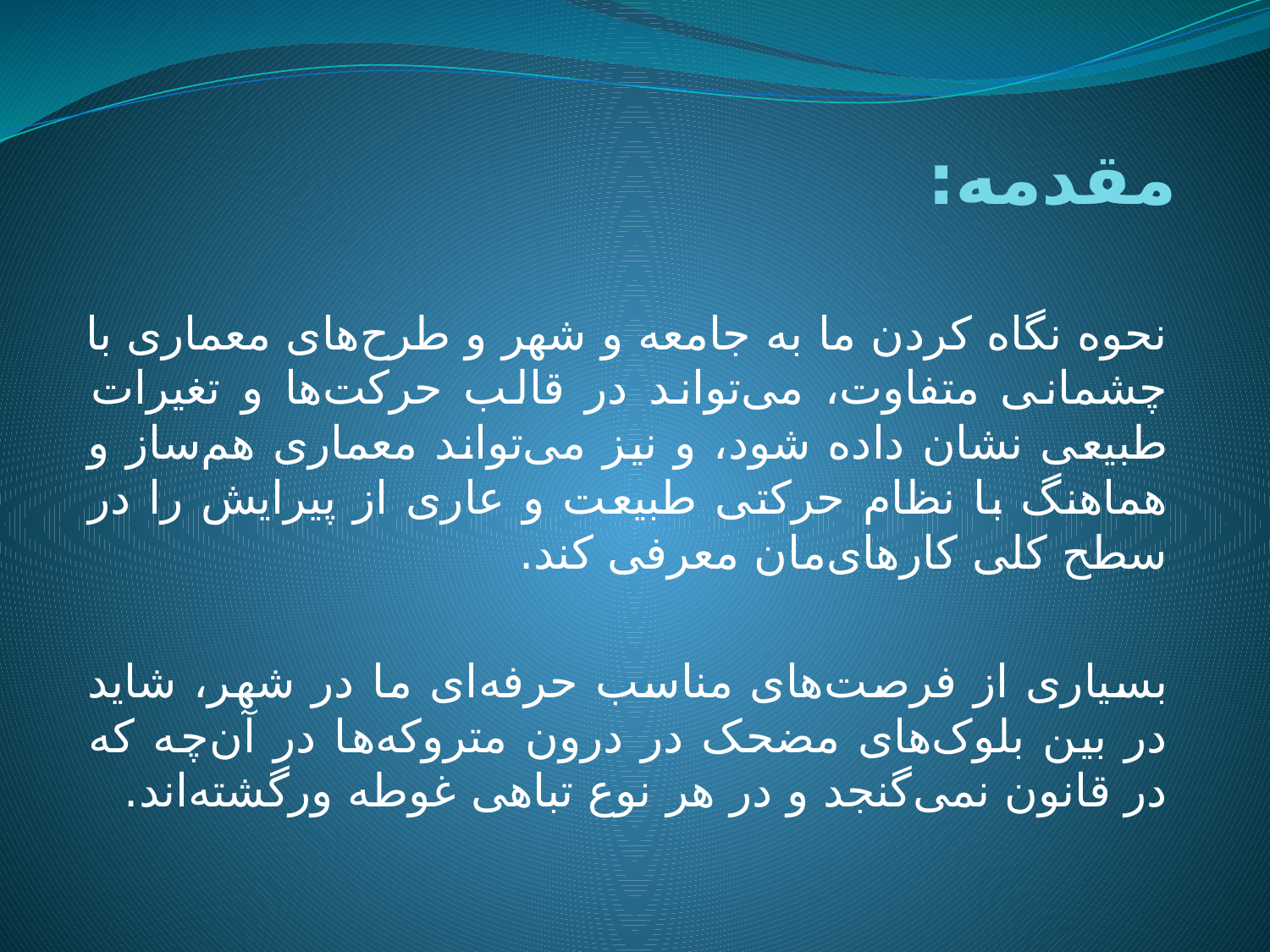

# مقدمه:
نحوه نگاه کردن ما به جامعه و شهر و طرح‌های معماری با چشمانی متفاوت، می‌تواند در قالب حرکت‌ها و تغیرات طبیعی نشان داده شود، و نیز می‌تواند معماری هم‌ساز و هماهنگ با نظام حرکتی طبیعت و عاری از پیرایش را در سطح کلی کارهای‌مان معرفی کند.

بسیاری از فرصت‌های مناسب حرفه‌ای ما در شهر، شاید در بین بلوک‌های مضحک در درون متروکه‌ها در آن‌چه که در قانون نمی‌گنجد و در هر نوع تباهی غوطه ورگشته‌اند.